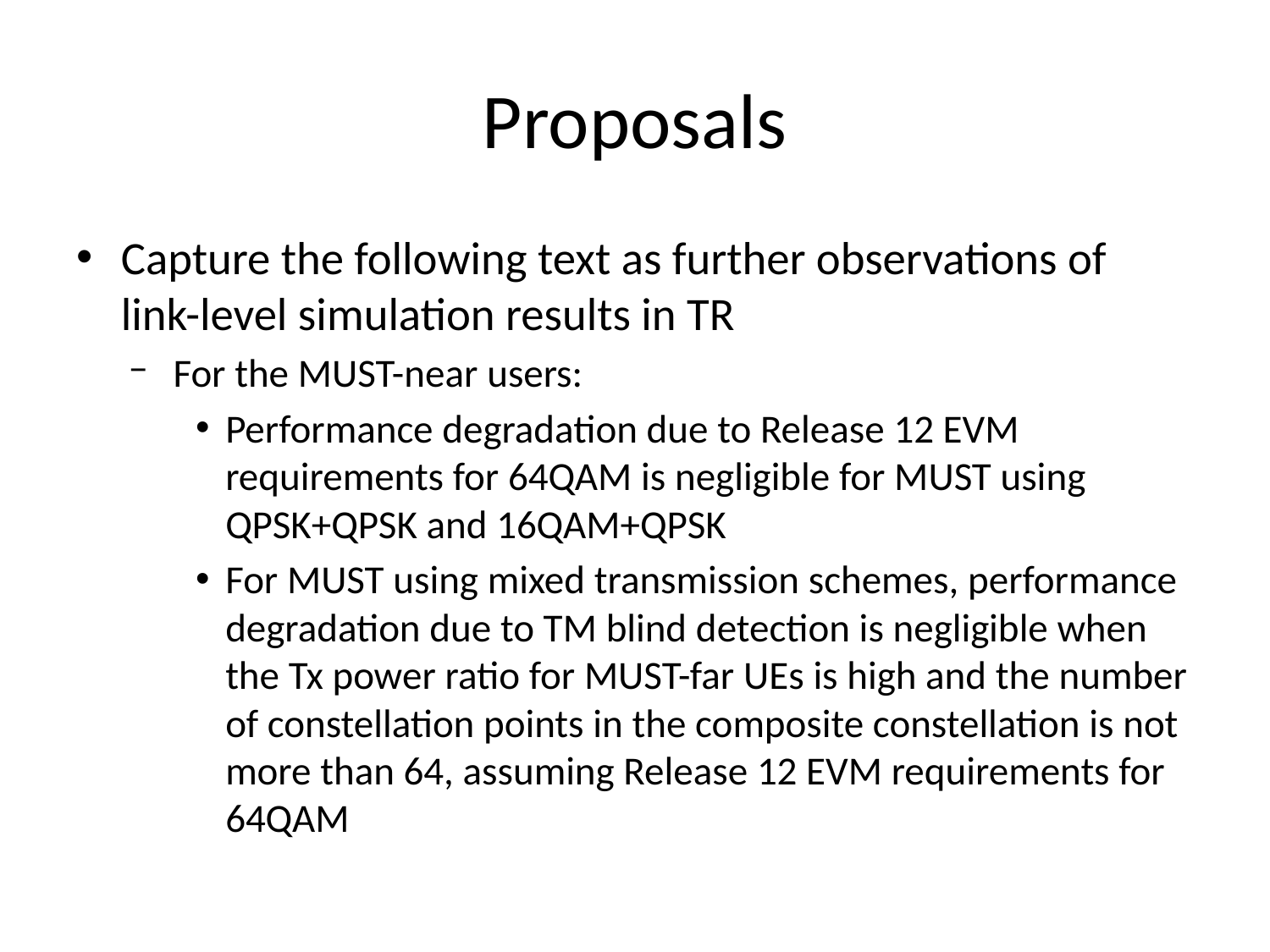

# Proposals
Capture the following text as further observations of link-level simulation results in TR
For the MUST-near users:
Performance degradation due to Release 12 EVM requirements for 64QAM is negligible for MUST using QPSK+QPSK and 16QAM+QPSK
For MUST using mixed transmission schemes, performance degradation due to TM blind detection is negligible when the Tx power ratio for MUST-far UEs is high and the number of constellation points in the composite constellation is not more than 64, assuming Release 12 EVM requirements for 64QAM